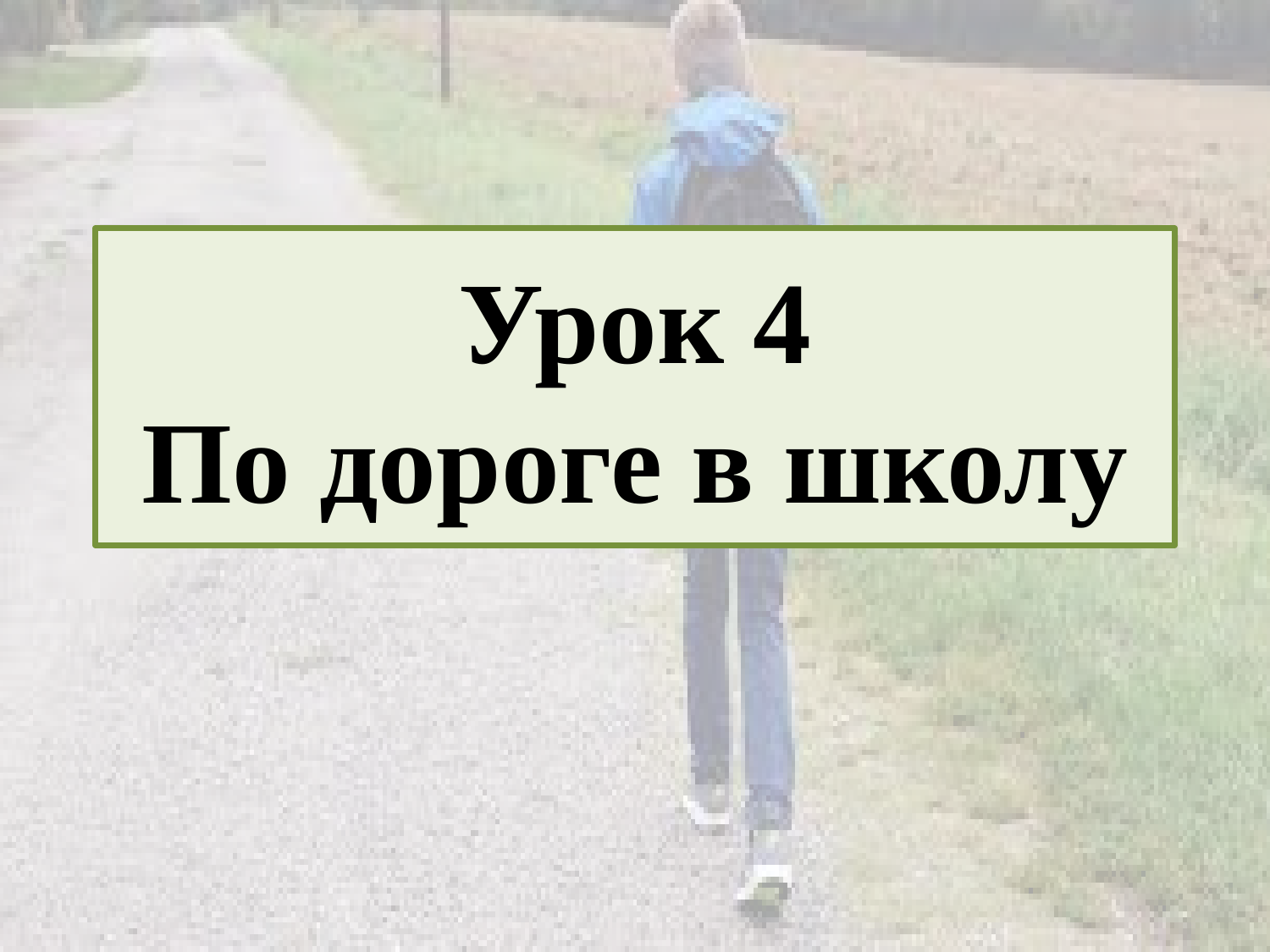

# Урок 4 По дороге в школу